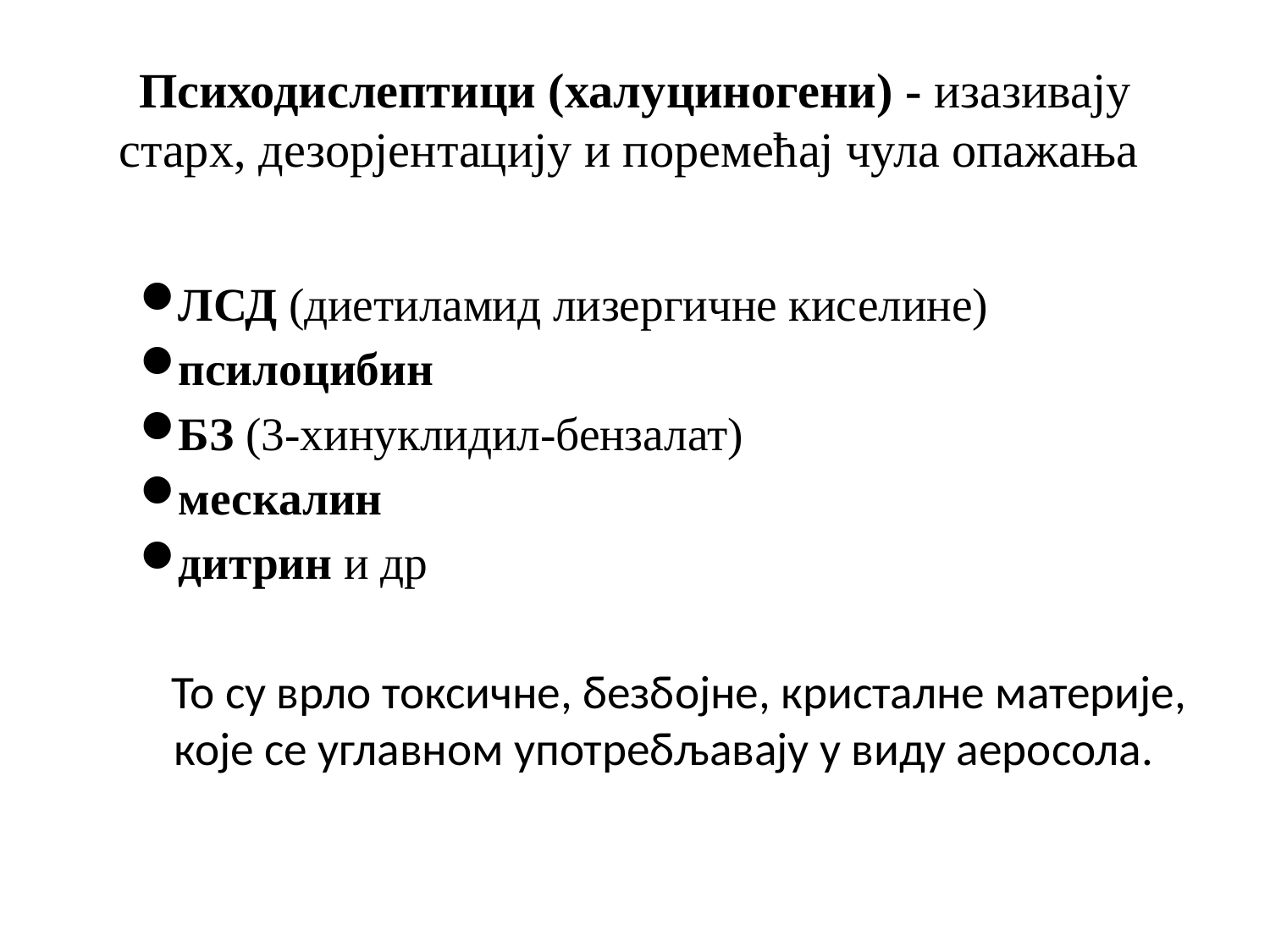

# Психодислептици (халуциногени) - изазивају старх, дезорјентацију и поремећај чула опажања
ЛСД (диетиламид лизергичне киселине)
псилоцибин
БЗ (3-хинуклидил-бензалат)
мескалин
дитрин и др

   То су врло токсичне, безбојне, кристалне материје, које се углавном употребљавају у виду аеросола.